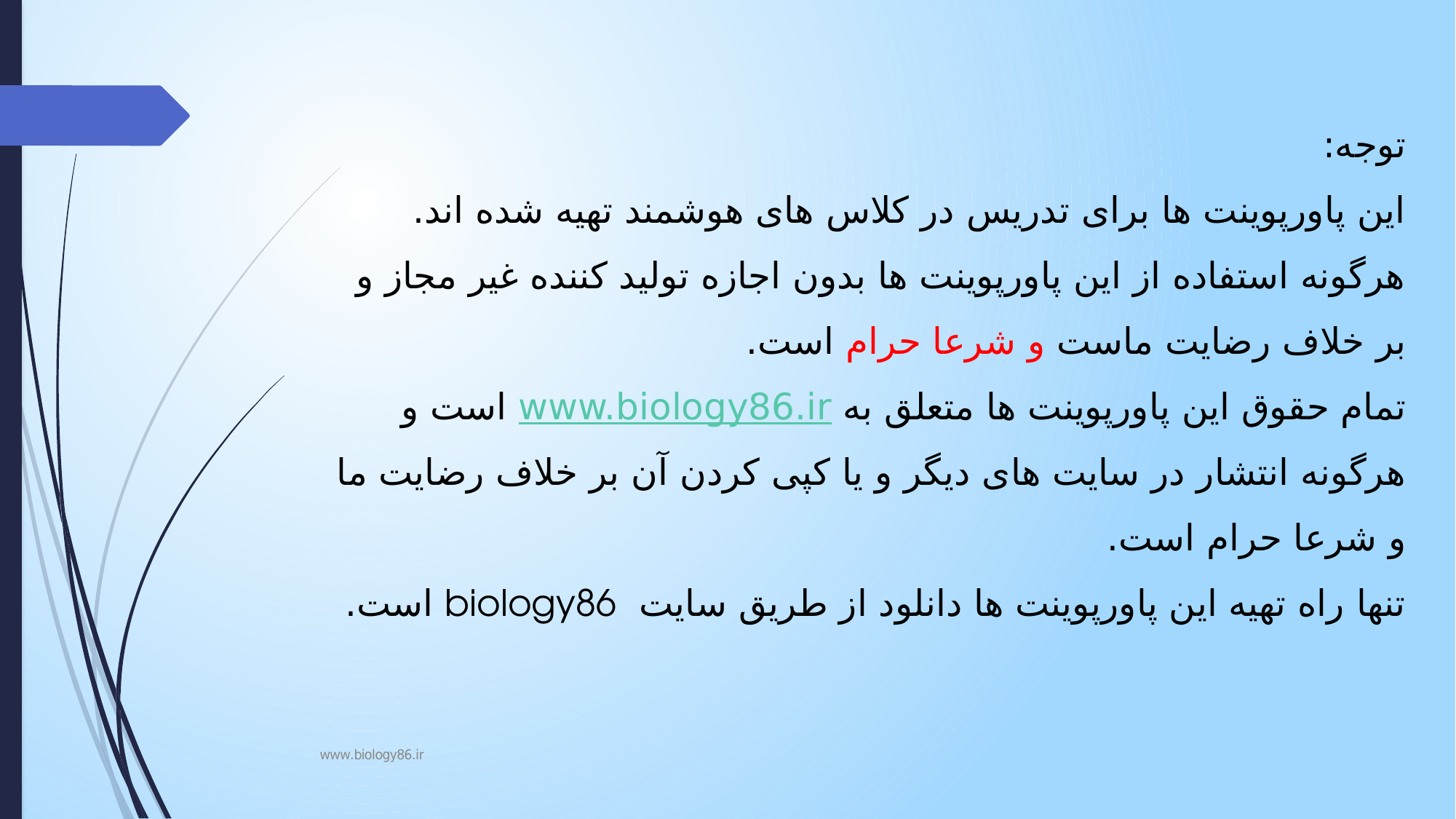

توجه:
این پاورپوینت ها برای تدریس در کلاس های هوشمند تهیه شده اند.
هرگونه استفاده از این پاورپوینت ها بدون اجازه تولید کننده غیر مجاز و بر خلاف رضایت ماست و شرعا حرام است.
تمام حقوق این پاورپوینت ها متعلق به www.biology86.ir است و هرگونه انتشار در سایت های دیگر و یا کپی کردن آن بر خلاف رضایت ما و شرعا حرام است.
تنها راه تهیه این پاورپوینت ها دانلود از طریق سایت  biology86 است.

www.biology86.ir